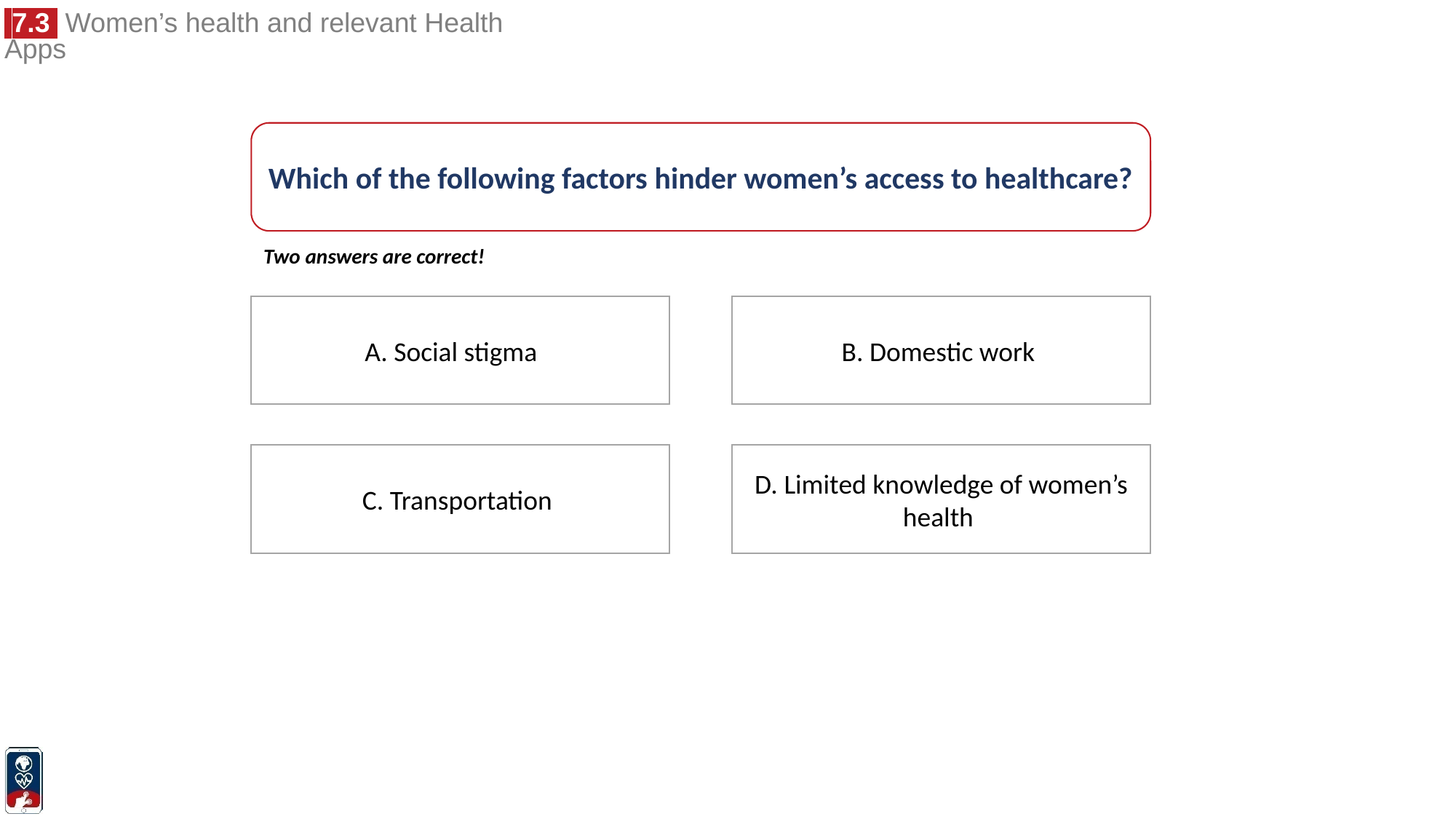

Which of the following factors hinder women’s access to healthcare?
Two answers are correct!
B. Domestic work
A. Social stigma
D. Limited knowledge of women’s health
C. Transportation